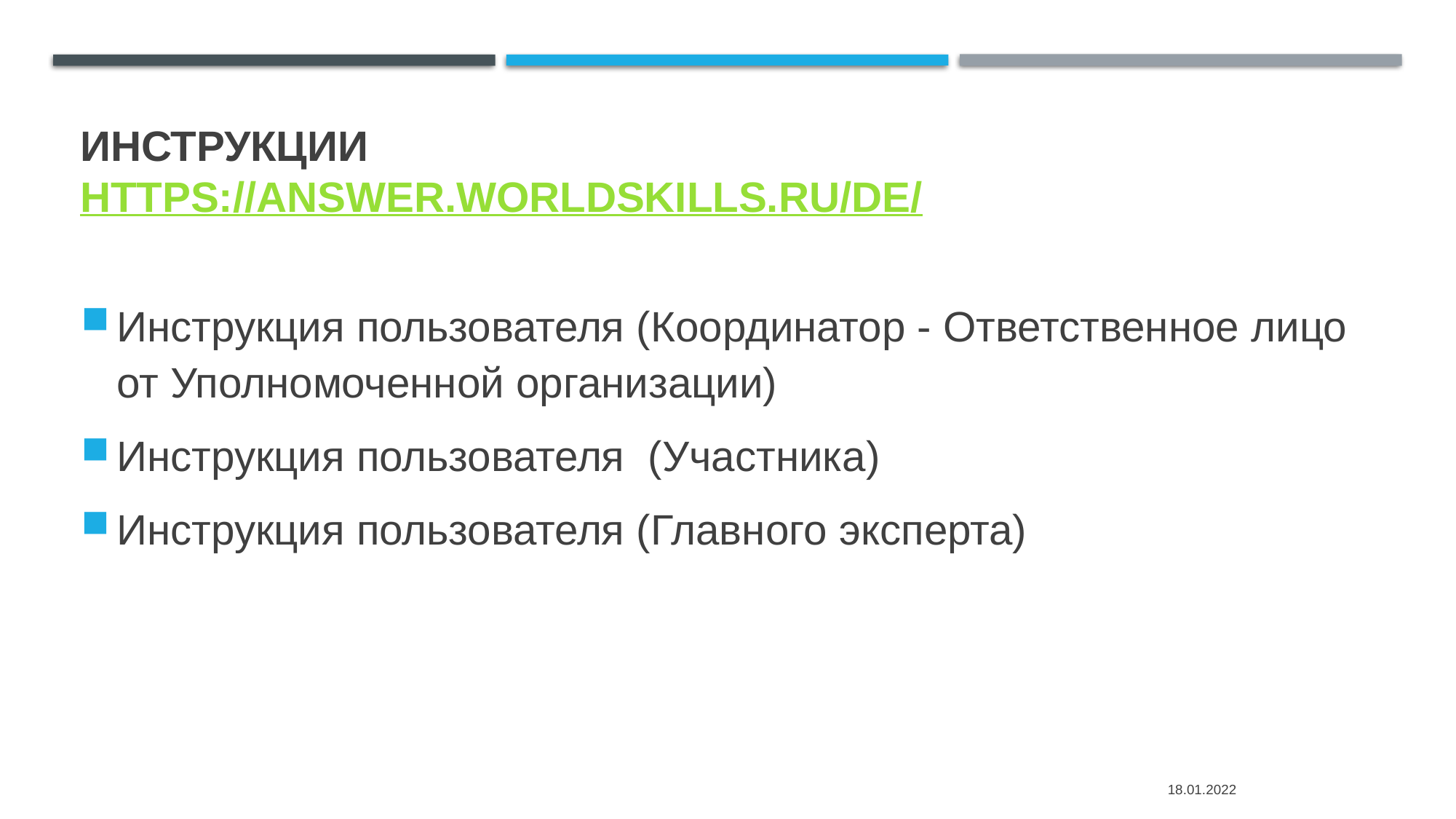

# Инструкции                          https://answer.worldskills.ru/de/
Инструкция пользователя (Координатор - Ответственное лицо от Уполномоченной организации)
Инструкция пользователя  (Участника)
Инструкция пользователя (Главного эксперта)

18.01.2022